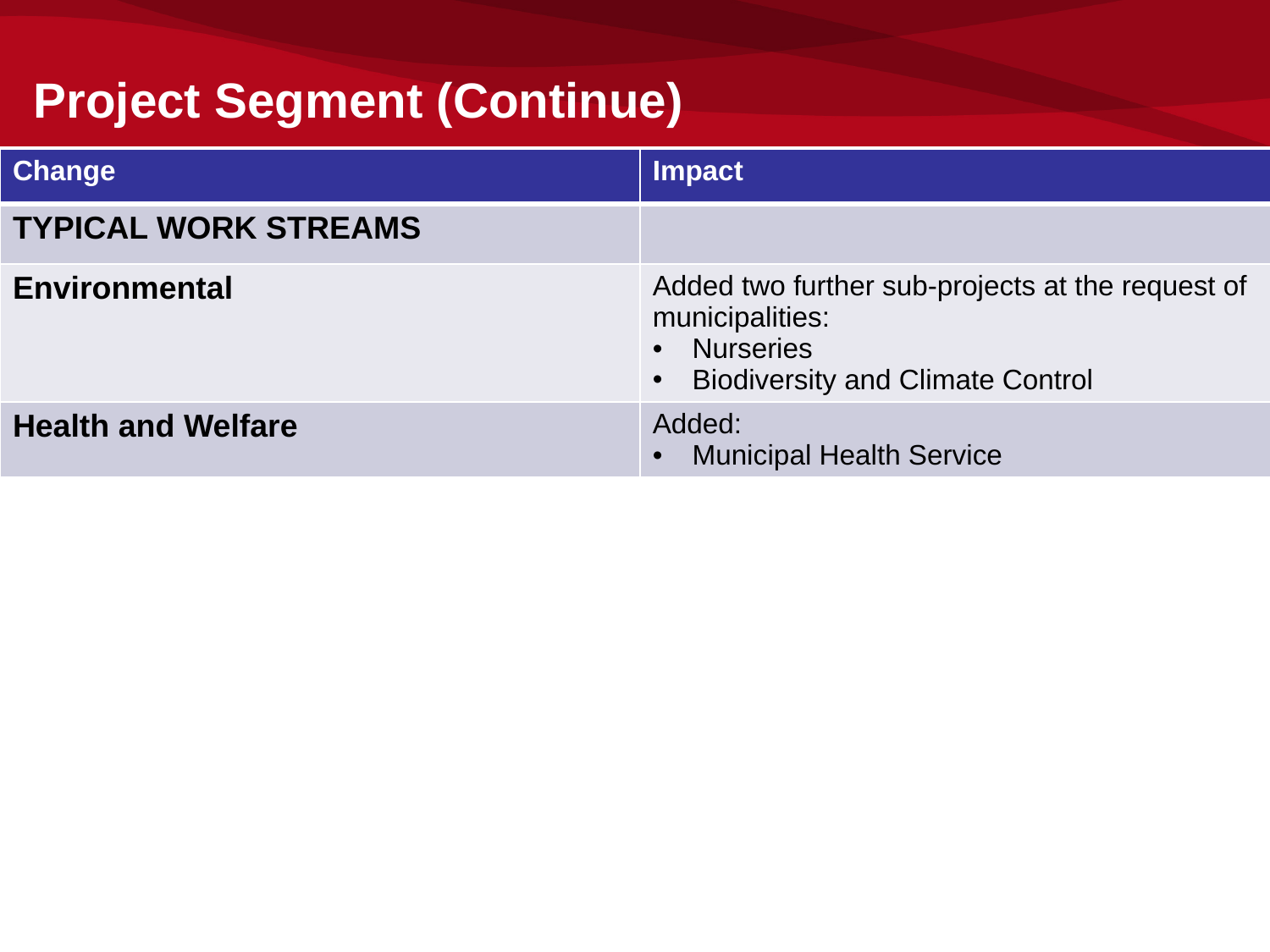

Project Segment (Continue)

| Change | Impact |
| --- | --- |
| TYPICAL WORK STREAMS |  |
| Environmental | Added two further sub-projects at the request of municipalities: Nurseries Biodiversity and Climate Control |
| Health and Welfare | Added: Municipal Health Service |